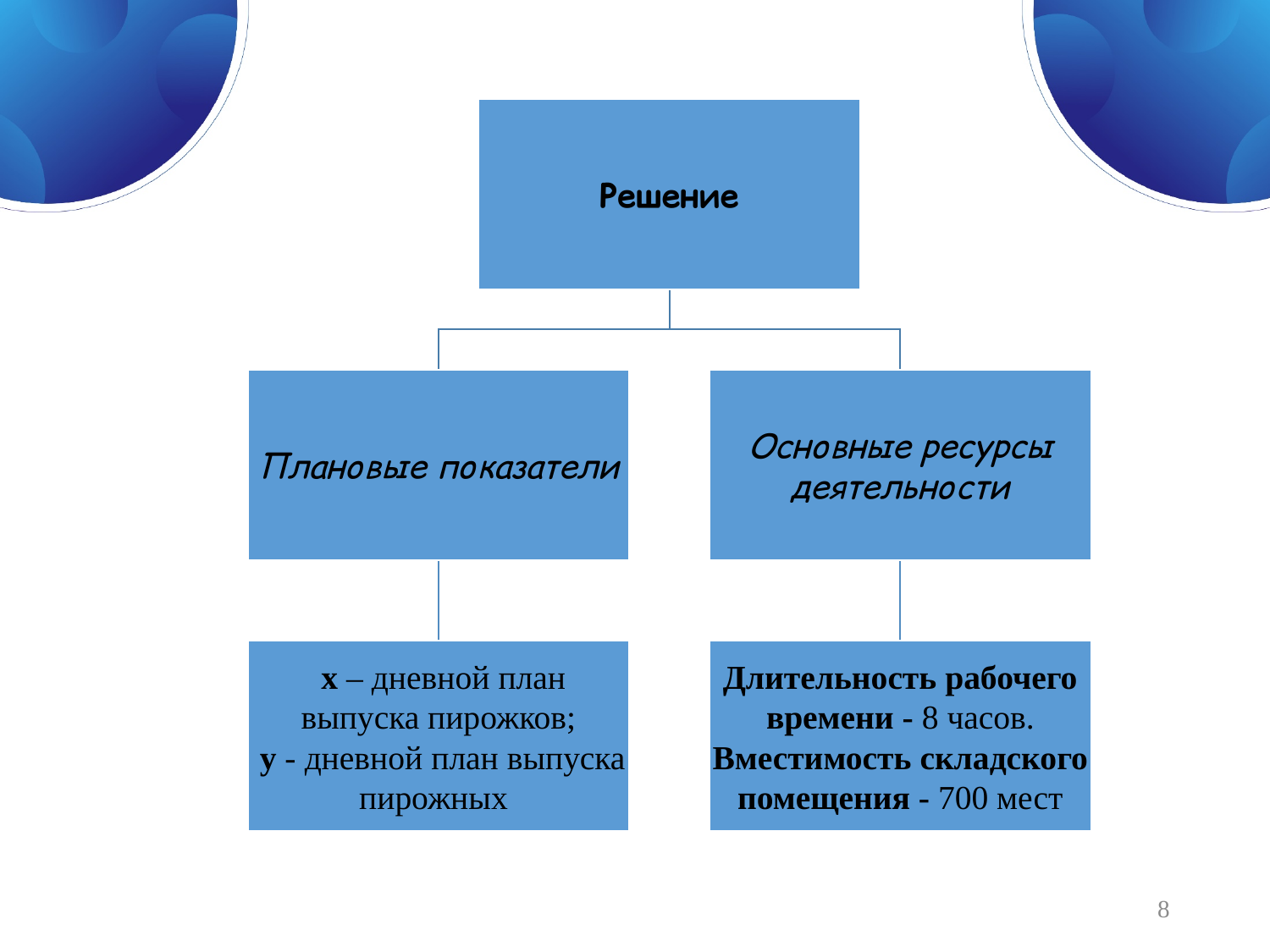

Решение
Плановые показатели
 x – дневной план выпуска пирожков;
 y - дневной план выпуска пирожных
Основные ресурсы деятельности
Длительность рабочего времени - 8 часов.
Вместимость складского помещения - 700 мест
8